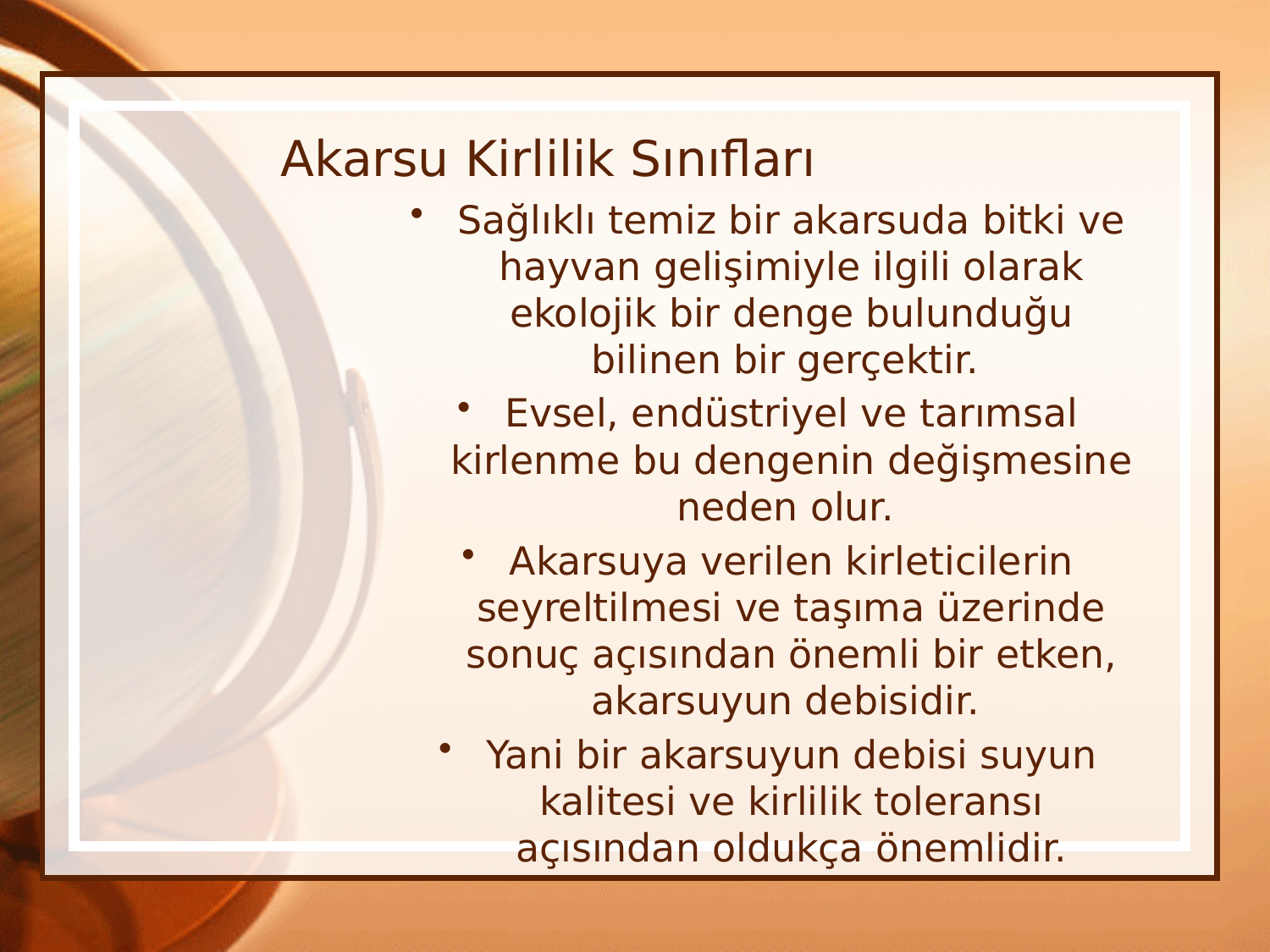

# Akarsu Kirlilik Sınıfları
Sağlıklı temiz bir akarsuda bitki ve hayvan gelişimiyle ilgili olarak ekolojik bir denge bulunduğu bilinen bir gerçektir.
Evsel, endüstriyel ve tarımsal kirlenme bu dengenin değişmesine neden olur.
Akarsuya verilen kirleticilerin seyreltilmesi ve taşıma üzerinde sonuç açısından önemli bir etken, akarsuyun debisidir.
Yani bir akarsuyun debisi suyun kalitesi ve kirlilik toleransı açısından oldukça önemlidir.